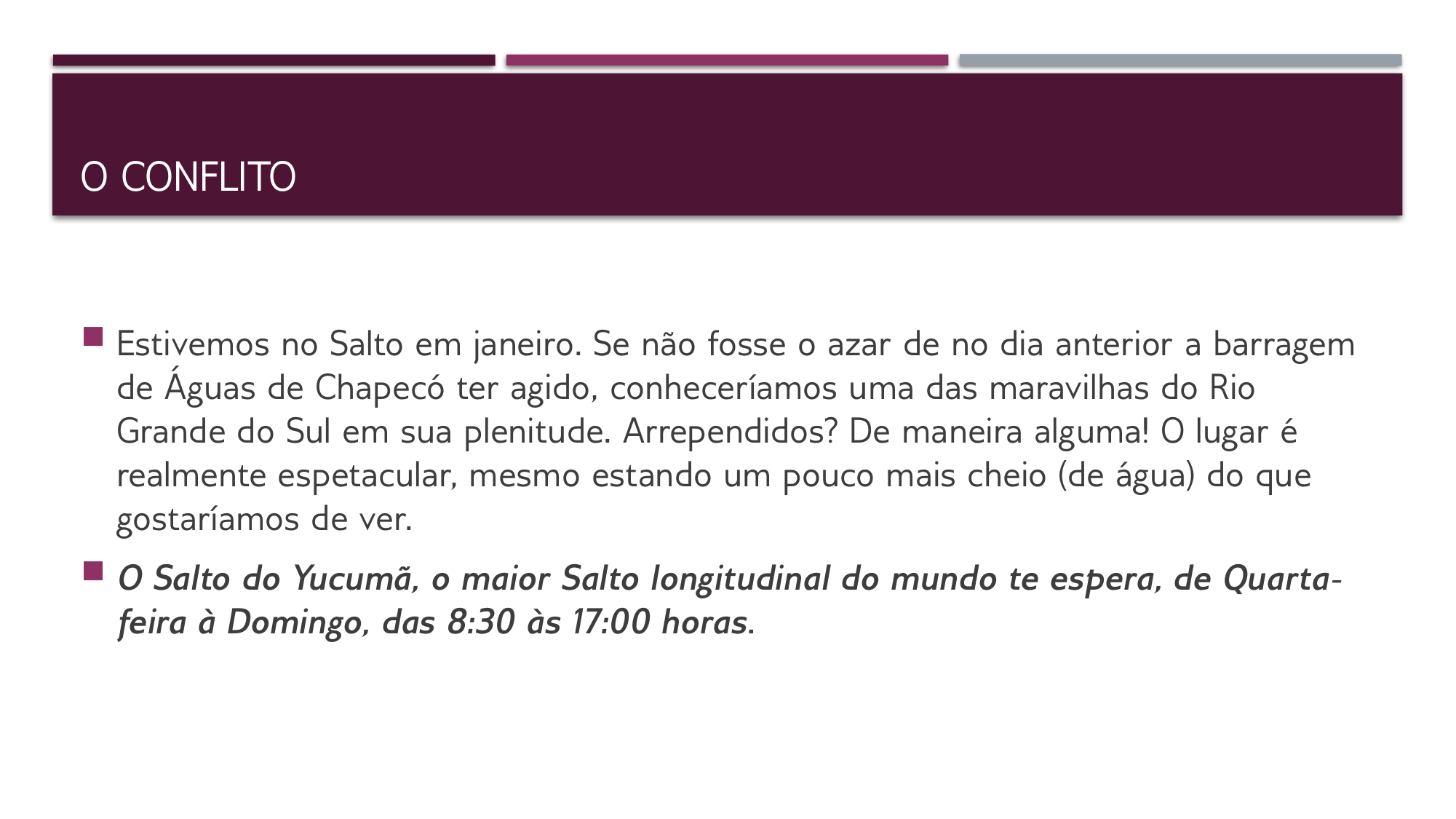

# O conflito
Estivemos no Salto em janeiro. Se não fosse o azar de no dia anterior a barragem de Águas de Chapecó ter agido, conheceríamos uma das maravilhas do Rio Grande do Sul em sua plenitude. Arrependidos? De maneira alguma! O lugar é realmente espetacular, mesmo estando um pouco mais cheio (de água) do que gostaríamos de ver.
O Salto do Yucumã, o maior Salto longitudinal do mundo te espera, de Quarta-feira à Domingo, das 8:30 às 17:00 horas.